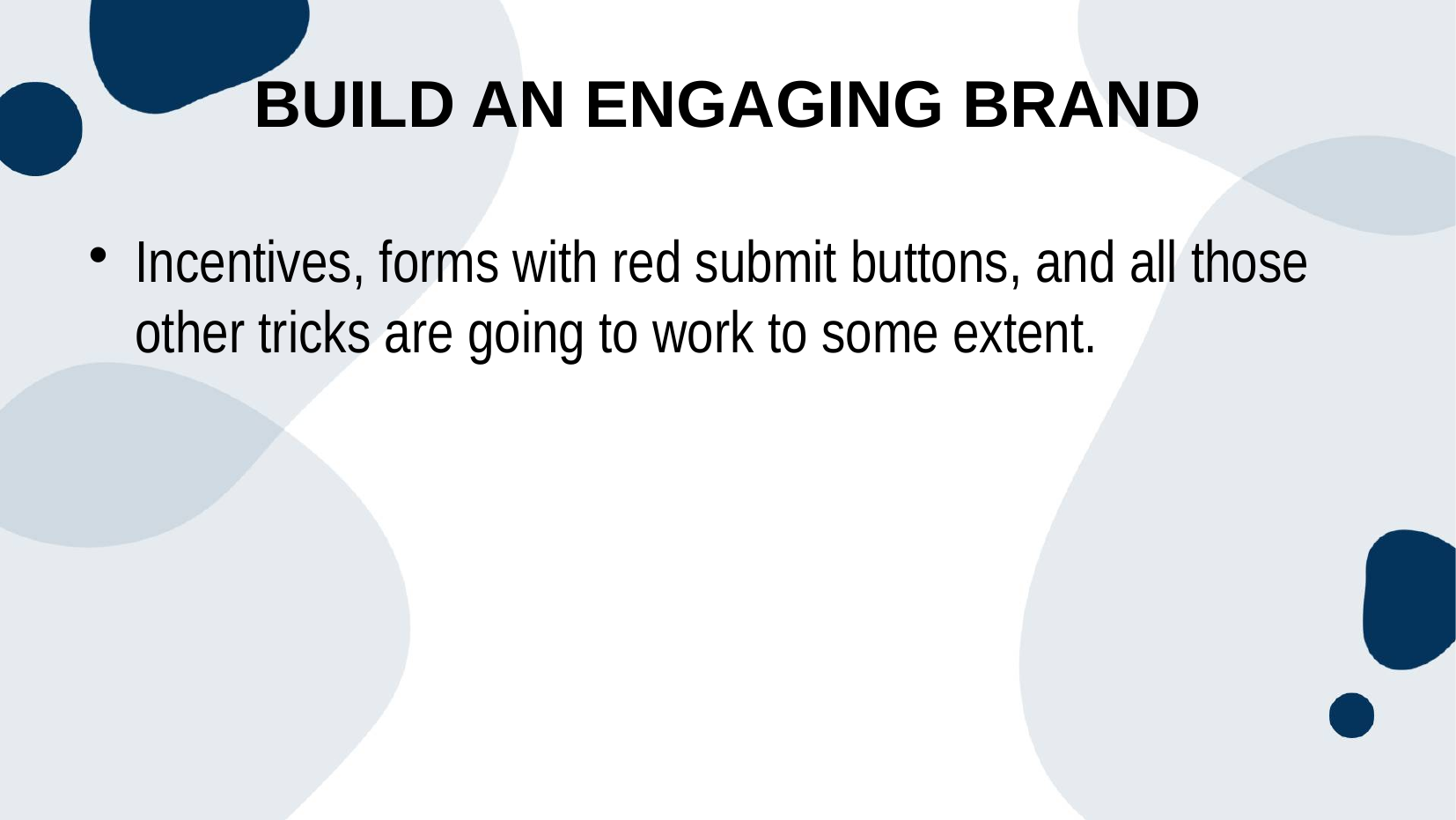

Build an Engaging Brand
Incentives, forms with red submit buttons, and all those other tricks are going to work to some extent.